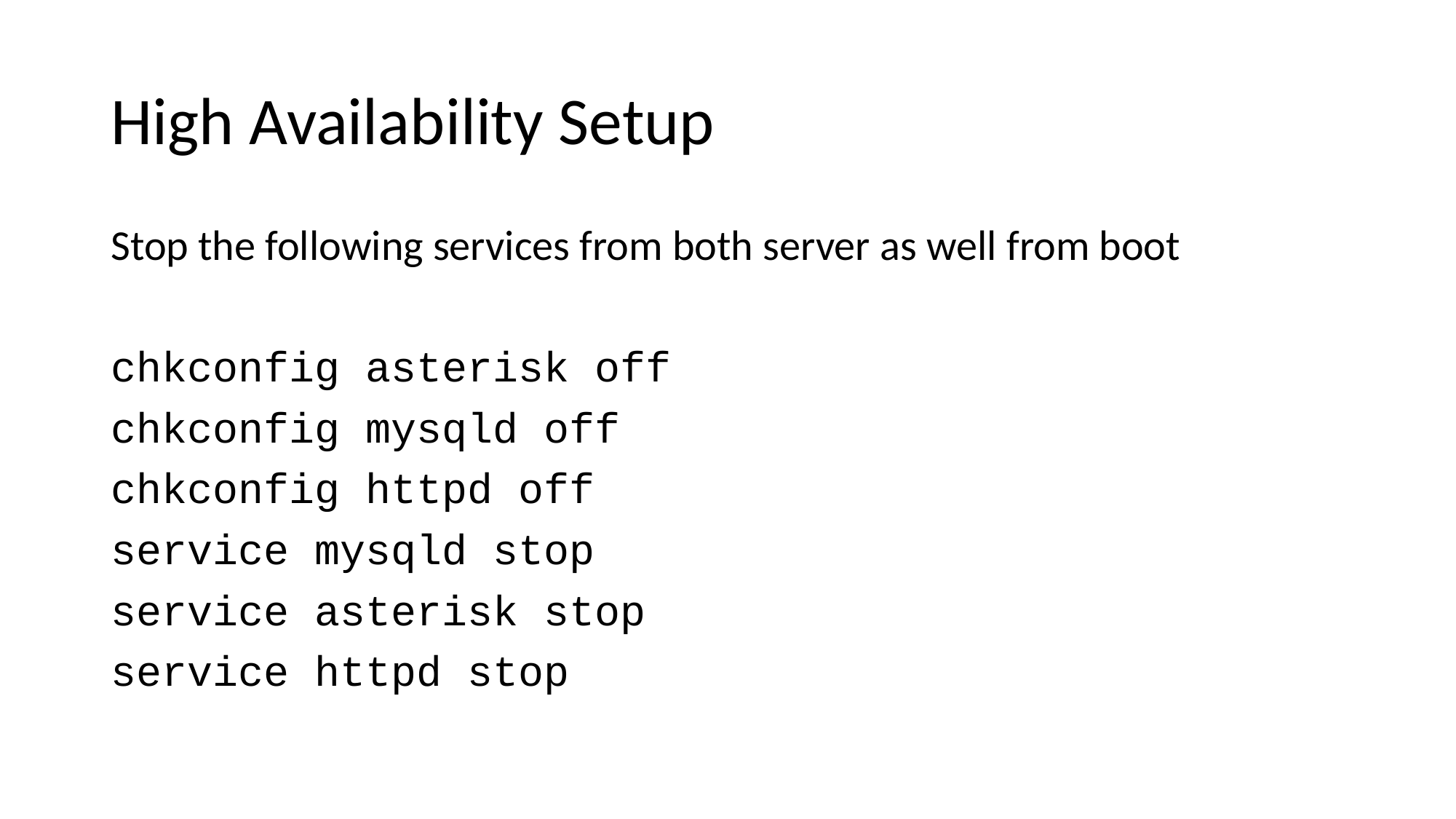

# High Availability Setup
Stop the following services from both server as well from boot

chkconfig asterisk off
chkconfig mysqld off
chkconfig httpd off
service mysqld stop
service asterisk stop
service httpd stop